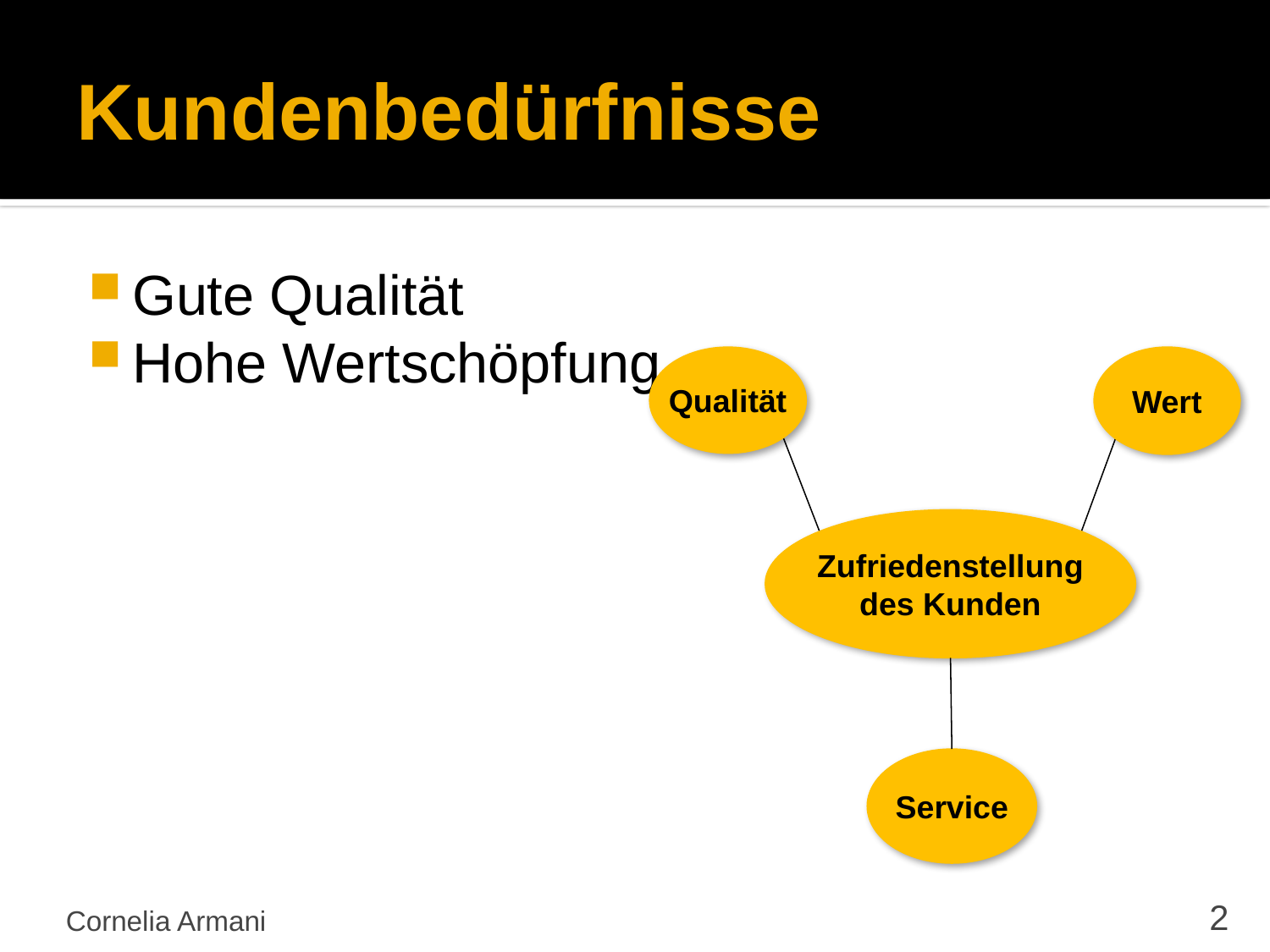

# Kundenbedürfnisse
Gute Qualität
Hohe Wertschöpfung
Qualität
Wert
Zufriedenstellung
des Kunden
Service
Cornelia Armani
2